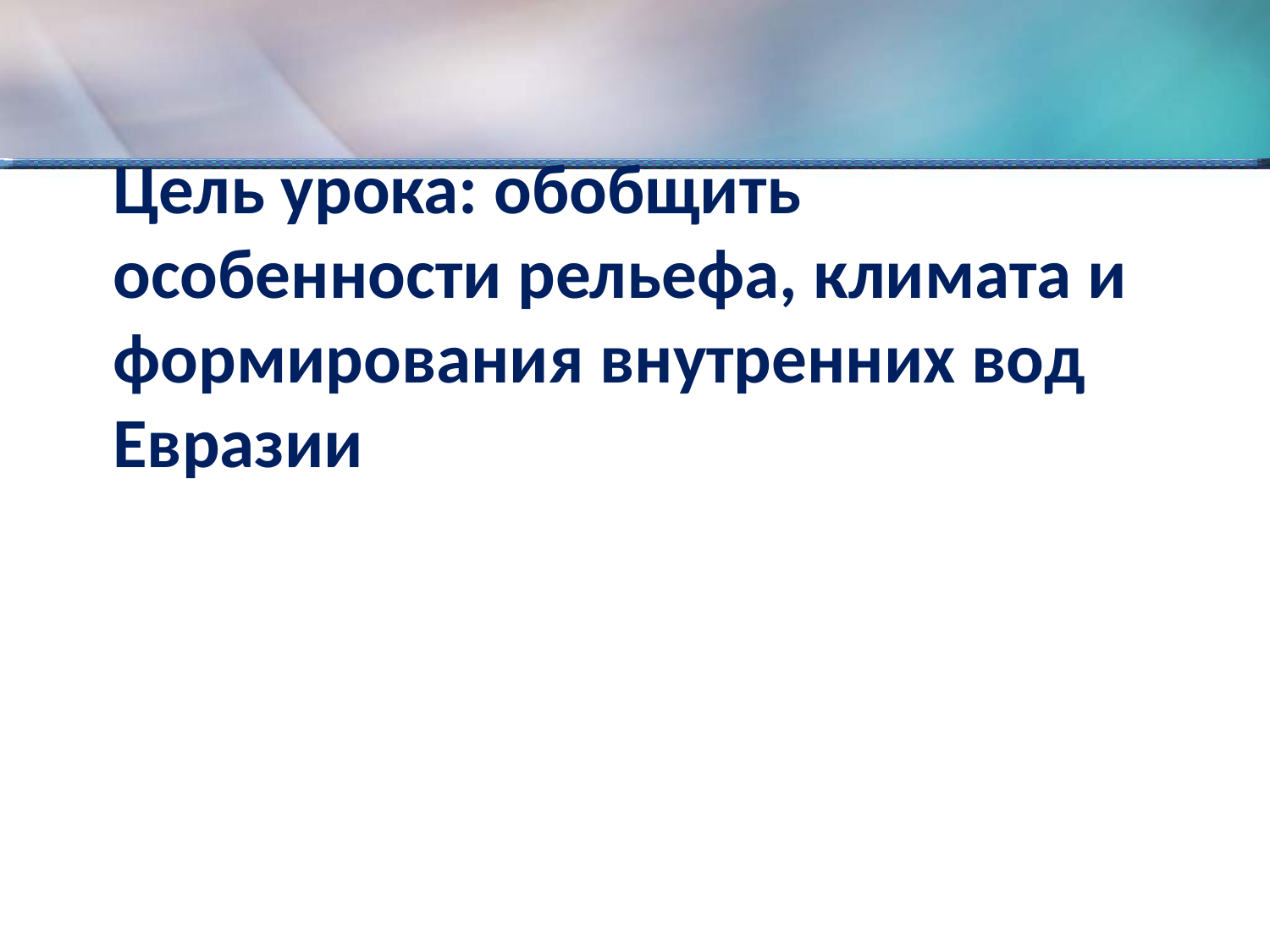

Цель урока: обобщить особенности рельефа, климата и формирования внутренних вод Евразии
#